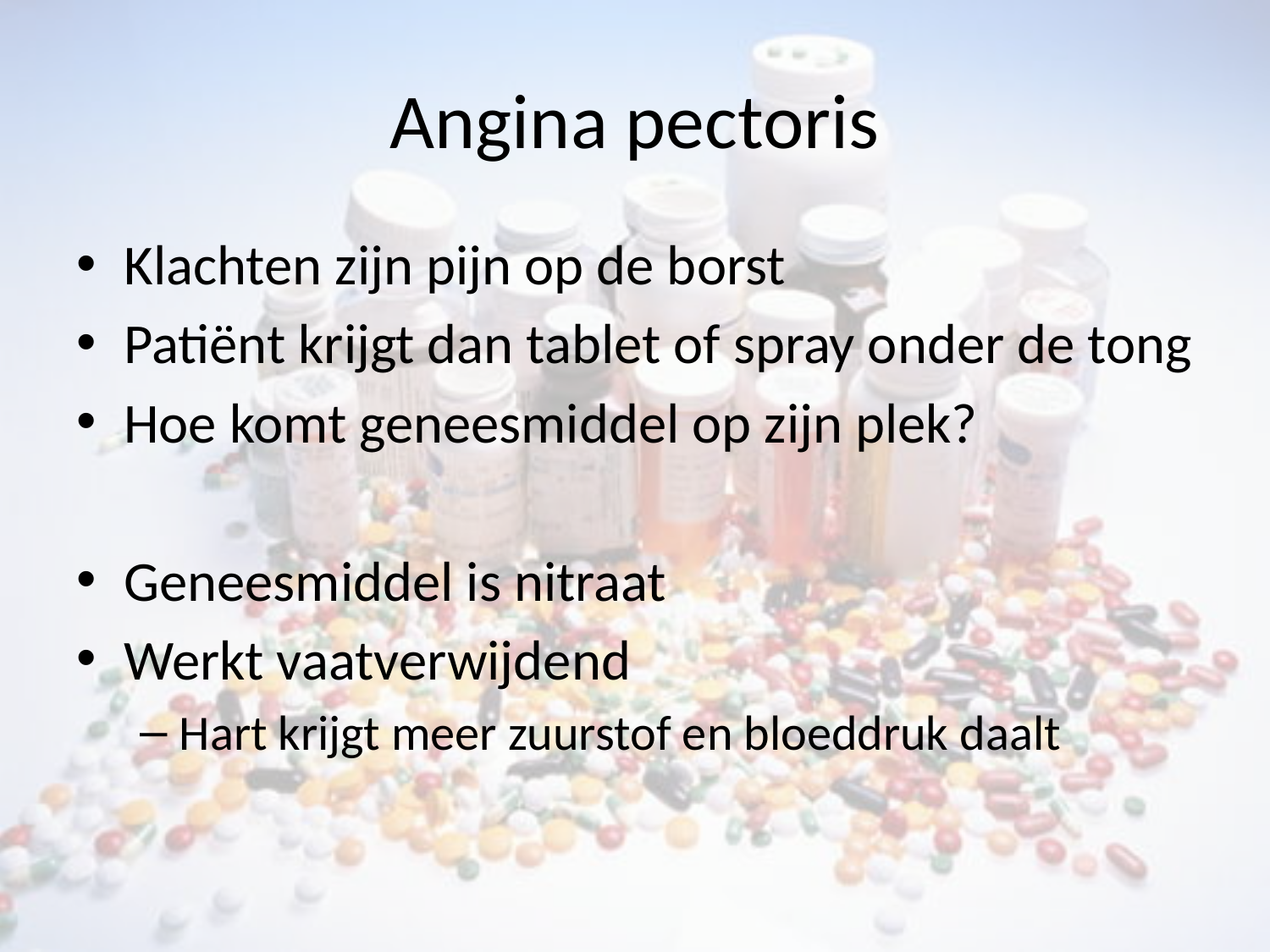

# Angina pectoris
Klachten zijn pijn op de borst
Patiënt krijgt dan tablet of spray onder de tong
Hoe komt geneesmiddel op zijn plek?

Geneesmiddel is nitraat
Werkt vaatverwijdend
Hart krijgt meer zuurstof en bloeddruk daalt